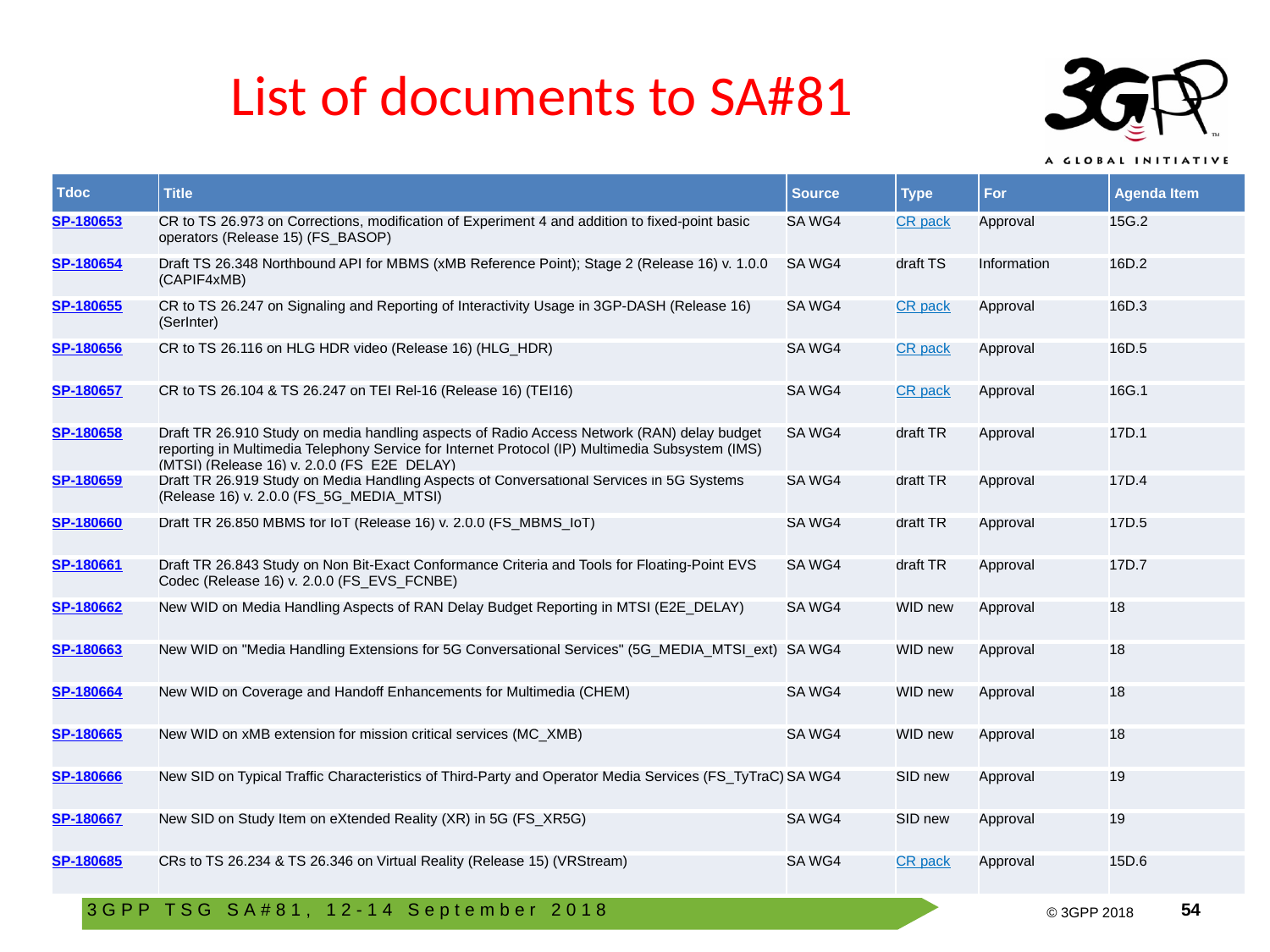

# List of documents to SA#81
| Tdoc | Title | Source | Type | For | Agenda Item |
| --- | --- | --- | --- | --- | --- |
| SP-180653 | CR to TS 26.973 on Corrections, modification of Experiment 4 and addition to fixed-point basic operators (Release 15) (FS\_BASOP) | SA WG4 | CR pack | Approval | 15G.2 |
| SP-180654 | Draft TS 26.348 Northbound API for MBMS (xMB Reference Point); Stage 2 (Release 16) v. 1.0.0 (CAPIF4xMB) | SA WG4 | draft TS | Information | 16D.2 |
| SP-180655 | CR to TS 26.247 on Signaling and Reporting of Interactivity Usage in 3GP-DASH (Release 16) (SerInter) | SA WG4 | CR pack | Approval | 16D.3 |
| SP-180656 | CR to TS 26.116 on HLG HDR video (Release 16) (HLG\_HDR) | SA WG4 | CR pack | Approval | 16D.5 |
| SP-180657 | CR to TS 26.104 & TS 26.247 on TEI Rel-16 (Release 16) (TEI16) | SA WG4 | CR pack | Approval | 16G.1 |
| SP-180658 | Draft TR 26.910 Study on media handling aspects of Radio Access Network (RAN) delay budget reporting in Multimedia Telephony Service for Internet Protocol (IP) Multimedia Subsystem (IMS) (MTSI) (Release 16) v. 2.0.0 (FS\_E2E\_DELAY) | SA WG4 | draft TR | Approval | 17D.1 |
| SP-180659 | Draft TR 26.919 Study on Media Handling Aspects of Conversational Services in 5G Systems (Release 16) v. 2.0.0 (FS\_5G\_MEDIA\_MTSI) | SA WG4 | draft TR | Approval | 17D.4 |
| SP-180660 | Draft TR 26.850 MBMS for IoT (Release 16) v. 2.0.0 (FS\_MBMS\_IoT) | SA WG4 | draft TR | Approval | 17D.5 |
| SP-180661 | Draft TR 26.843 Study on Non Bit-Exact Conformance Criteria and Tools for Floating-Point EVS Codec (Release 16) v. 2.0.0 (FS\_EVS\_FCNBE) | SA WG4 | draft TR | Approval | 17D.7 |
| SP-180662 | New WID on Media Handling Aspects of RAN Delay Budget Reporting in MTSI (E2E\_DELAY) | SA WG4 | WID new | Approval | 18 |
| SP-180663 | New WID on "Media Handling Extensions for 5G Conversational Services" (5G\_MEDIA\_MTSI\_ext) | SA WG4 | WID new | Approval | 18 |
| SP-180664 | New WID on Coverage and Handoff Enhancements for Multimedia (CHEM) | SA WG4 | WID new | Approval | 18 |
| SP-180665 | New WID on xMB extension for mission critical services (MC\_XMB) | SA WG4 | WID new | Approval | 18 |
| SP-180666 | New SID on Typical Traffic Characteristics of Third-Party and Operator Media Services (FS\_TyTraC) | SA WG4 | SID new | Approval | 19 |
| SP-180667 | New SID on Study Item on eXtended Reality (XR) in 5G (FS\_XR5G) | SA WG4 | SID new | Approval | 19 |
| SP-180685 | CRs to TS 26.234 & TS 26.346 on Virtual Reality (Release 15) (VRStream) | SA WG4 | CR pack | Approval | 15D.6 |